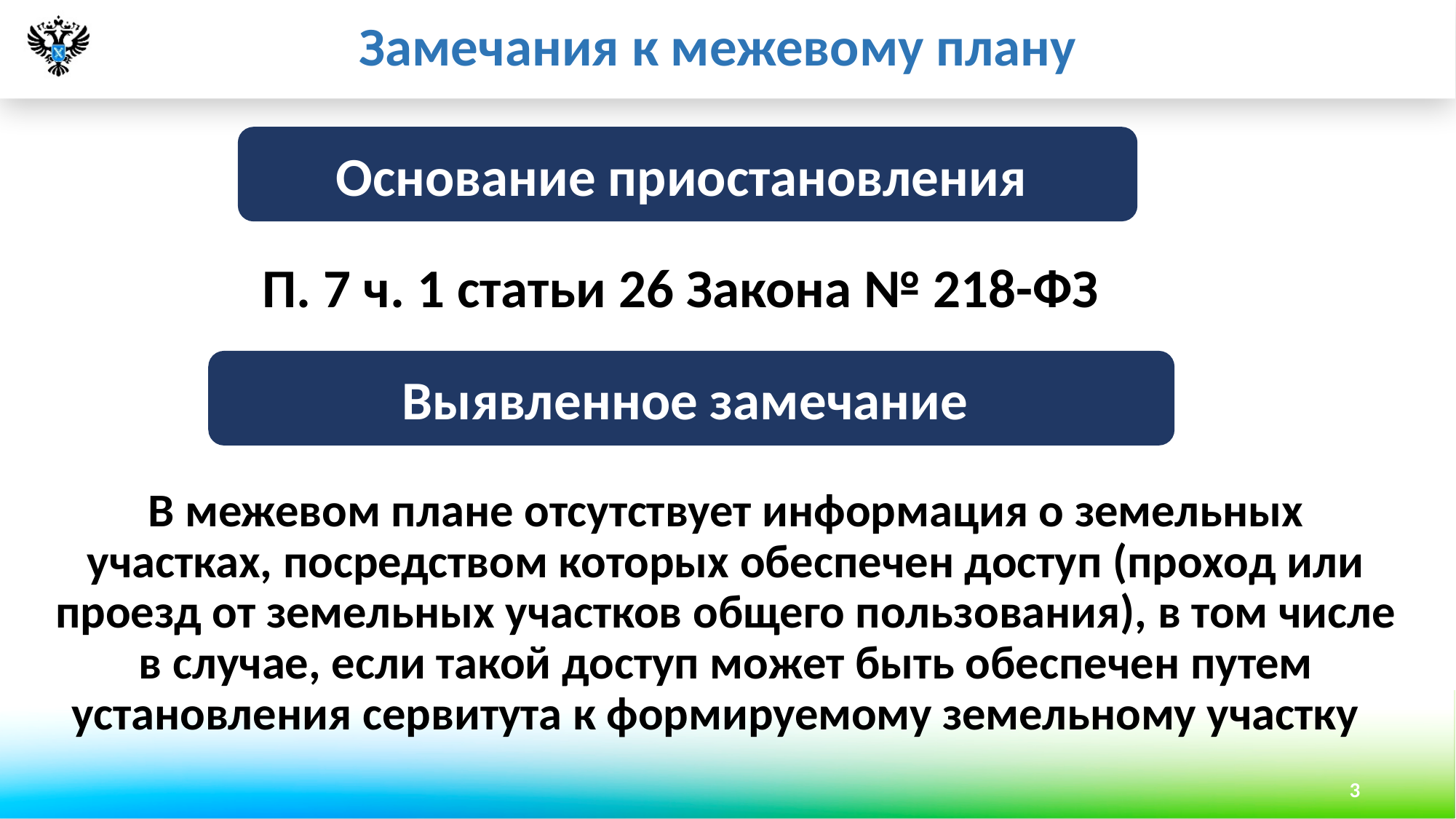

Замечания к межевому плану
Основание приостановления
# П. 7 ч. 1 статьи 26 Закона № 218-ФЗ
Выявленное замечание
В межевом плане отсутствует информация о земельных участках, посредством которых обеспечен доступ (проход или проезд от земельных участков общего пользования), в том числе в случае, если такой доступ может быть обеспечен путем установления сервитута к формируемому земельному участку
3